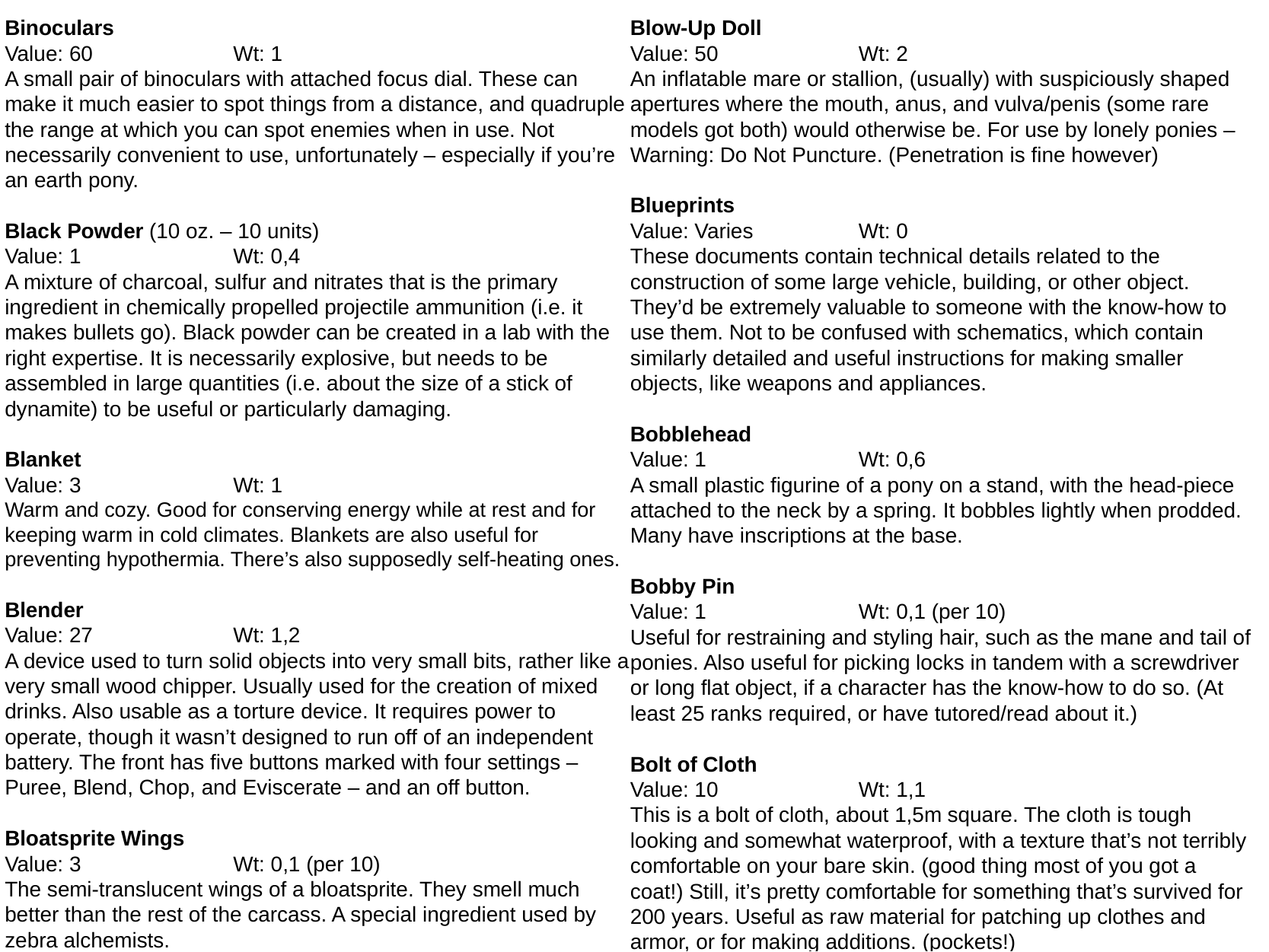

Binoculars
Value: 60		Wt: 1
A small pair of binoculars with attached focus dial. These can make it much easier to spot things from a distance, and quadruple the range at which you can spot enemies when in use. Not necessarily convenient to use, unfortunately – especially if you’re an earth pony.

Black Powder (10 oz. – 10 units)
Value: 1		Wt: 0,4
A mixture of charcoal, sulfur and nitrates that is the primary ingredient in chemically propelled projectile ammunition (i.e. it makes bullets go). Black powder can be created in a lab with the right expertise. It is necessarily explosive, but needs to be assembled in large quantities (i.e. about the size of a stick of dynamite) to be useful or particularly damaging.

Blanket
Value: 3		Wt: 1
Warm and cozy. Good for conserving energy while at rest and for keeping warm in cold climates. Blankets are also useful for preventing hypothermia. There’s also supposedly self-heating ones.

Blender
Value: 27		Wt: 1,2
A device used to turn solid objects into very small bits, rather like a very small wood chipper. Usually used for the creation of mixed drinks. Also usable as a torture device. It requires power to operate, though it wasn’t designed to run off of an independent battery. The front has five buttons marked with four settings – Puree, Blend, Chop, and Eviscerate – and an off button.

Bloatsprite Wings
Value: 3		Wt: 0,1 (per 10)
The semi-translucent wings of a bloatsprite. They smell much better than the rest of the carcass. A special ingredient used by zebra alchemists.

Blow-Up Doll
Value: 50		Wt: 2
An inflatable mare or stallion, (usually) with suspiciously shaped apertures where the mouth, anus, and vulva/penis (some rare models got both) would otherwise be. For use by lonely ponies – Warning: Do Not Puncture. (Penetration is fine however)

Blueprints
Value: Varies	Wt: 0
These documents contain technical details related to the construction of some large vehicle, building, or other object. They’d be extremely valuable to someone with the know-how to use them. Not to be confused with schematics, which contain similarly detailed and useful instructions for making smaller objects, like weapons and appliances.

Bobblehead
Value: 1		Wt: 0,6
A small plastic figurine of a pony on a stand, with the head-piece attached to the neck by a spring. It bobbles lightly when prodded. Many have inscriptions at the base.

Bobby Pin
Value: 1		Wt: 0,1 (per 10)
Useful for restraining and styling hair, such as the mane and tail of ponies. Also useful for picking locks in tandem with a screwdriver or long flat object, if a character has the know-how to do so. (At least 25 ranks required, or have tutored/read about it.)

Bolt of Cloth
Value: 10		Wt: 1,1
This is a bolt of cloth, about 1,5m square. The cloth is tough looking and somewhat waterproof, with a texture that’s not terribly comfortable on your bare skin. (good thing most of you got a coat!) Still, it’s pretty comfortable for something that’s survived for 200 years. Useful as raw material for patching up clothes and armor, or for making additions. (pockets!)